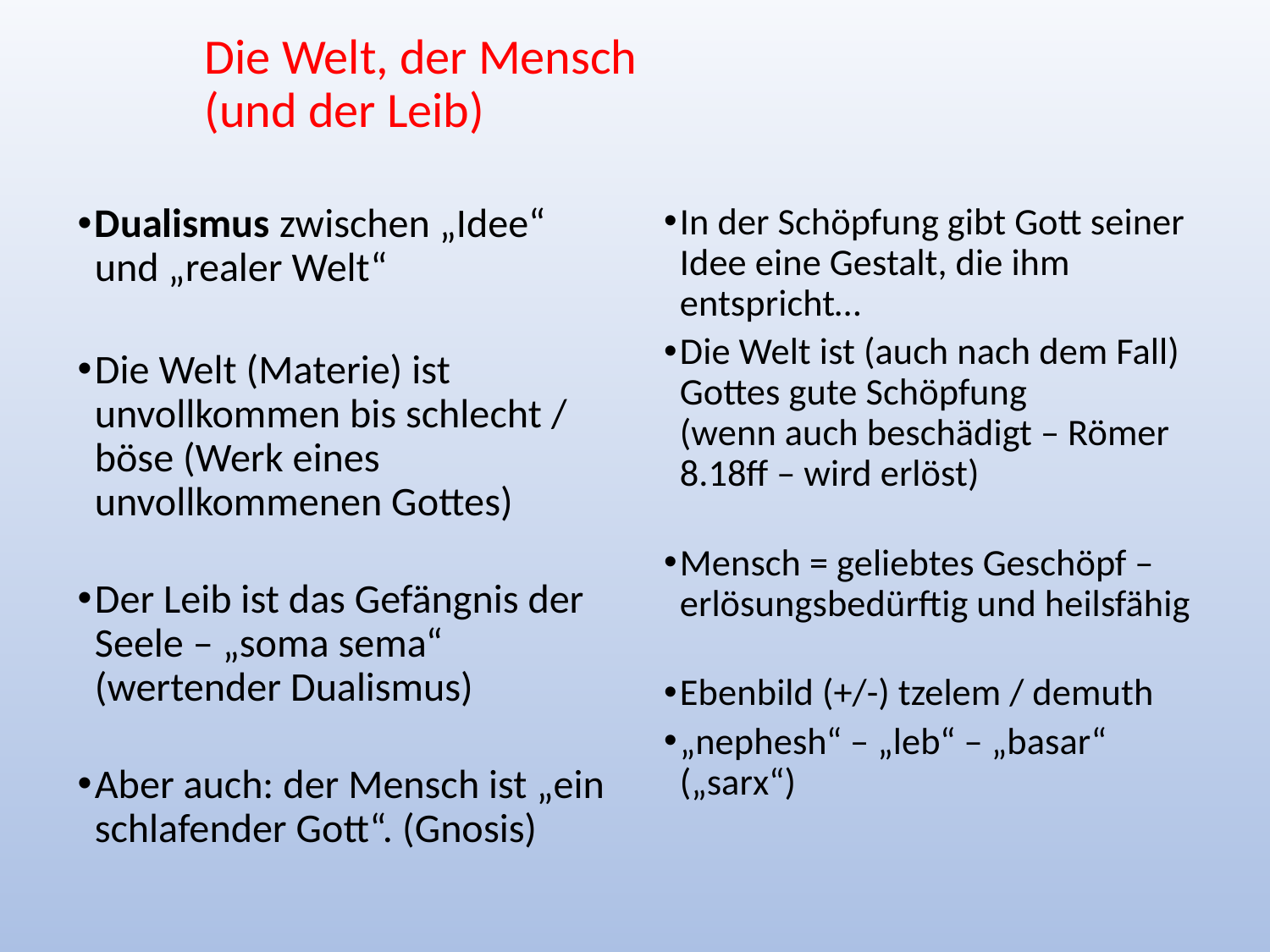

# Die Welt, der Mensch (und der Leib)
In der Schöpfung gibt Gott seiner Idee eine Gestalt, die ihm entspricht…
Die Welt ist (auch nach dem Fall) Gottes gute Schöpfung
(wenn auch beschädigt – Römer 8.18ff – wird erlöst)
Mensch = geliebtes Geschöpf – erlösungsbedürftig und heilsfähig
Ebenbild (+/-) tzelem / demuth
„nephesh“ – „leb“ – „basar“ („sarx“)
Dualismus zwischen „Idee“ und „realer Welt“
Die Welt (Materie) ist unvollkommen bis schlecht / böse (Werk eines unvollkommenen Gottes)
Der Leib ist das Gefängnis der Seele – „soma sema“ (wertender Dualismus)
Aber auch: der Mensch ist „ein schlafender Gott“. (Gnosis)